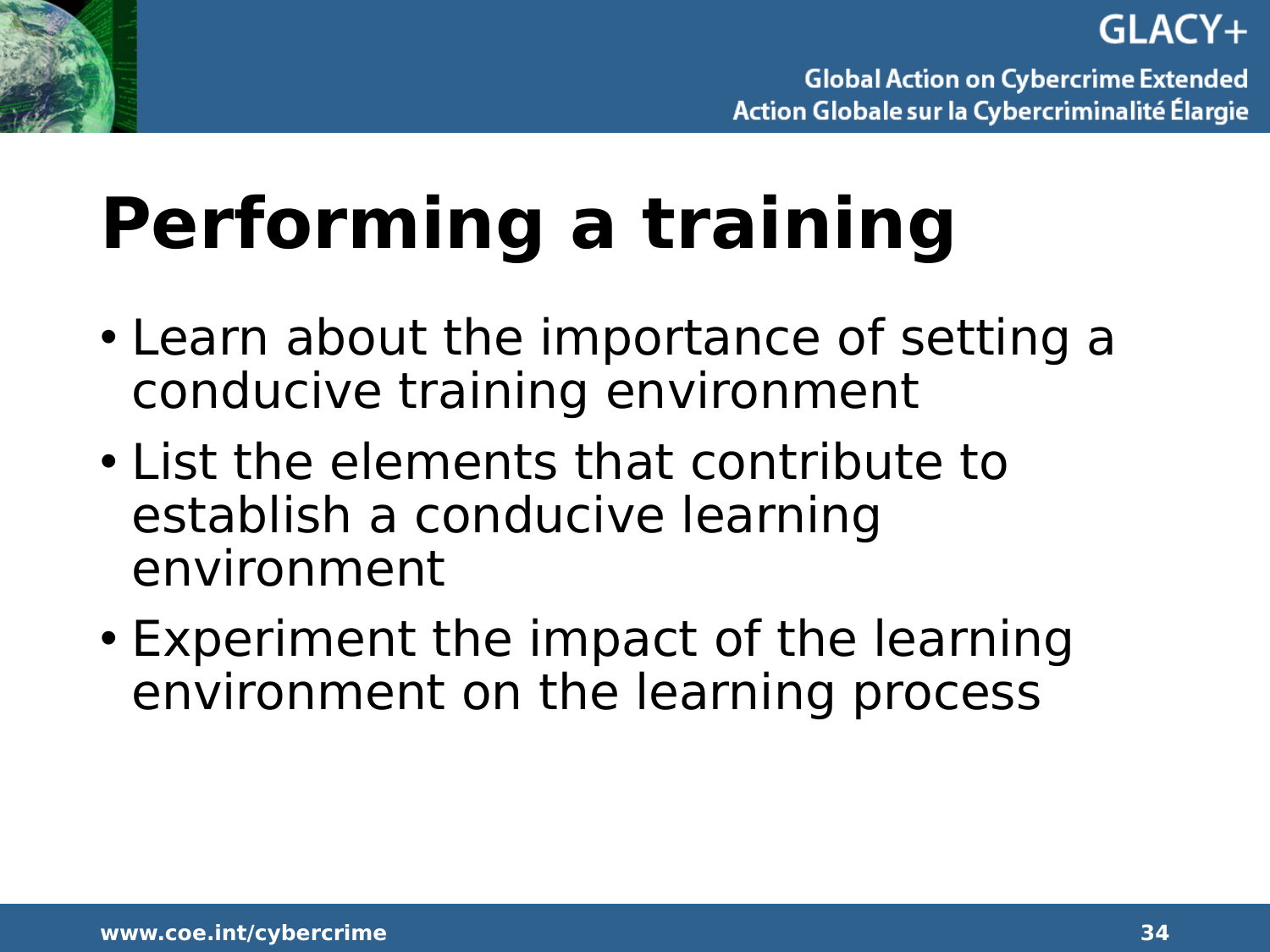

# Performing a training
Learn about the importance of setting a conducive training environment
List the elements that contribute to establish a conducive learning environment
Experiment the impact of the learning environment on the learning process
www.coe.int/cybercrime
34